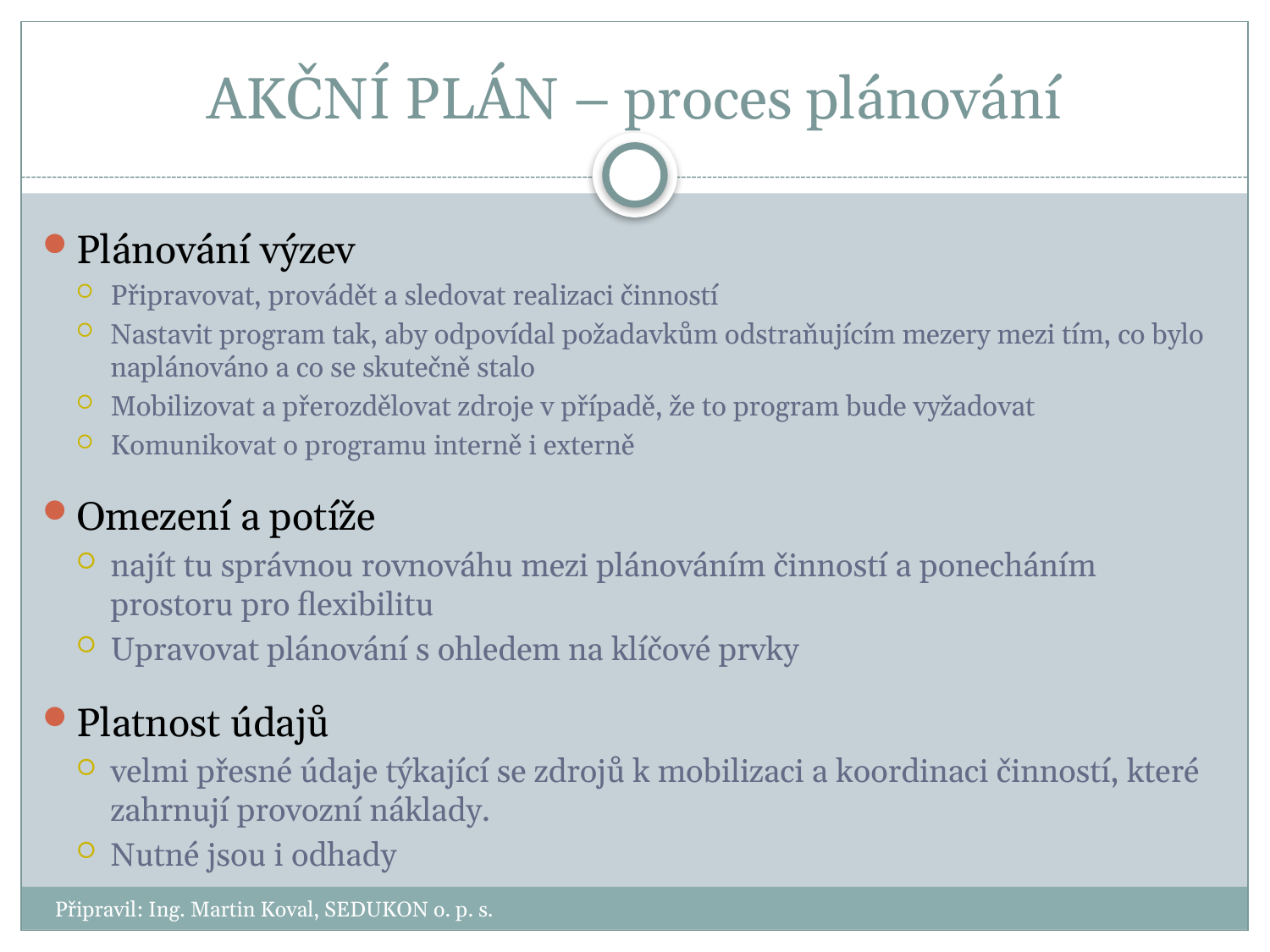

# AKČNÍ PLÁN – proces plánování
Plánování výzev
Připravovat, provádět a sledovat realizaci činností
Nastavit program tak, aby odpovídal požadavkům odstraňujícím mezery mezi tím, co bylo naplánováno a co se skutečně stalo
Mobilizovat a přerozdělovat zdroje v případě, že to program bude vyžadovat
Komunikovat o programu interně i externě

Omezení a potíže
najít tu správnou rovnováhu mezi plánováním činností a ponecháním prostoru pro flexibilitu
Upravovat plánování s ohledem na klíčové prvky

Platnost údajů
velmi přesné údaje týkající se zdrojů k mobilizaci a koordinaci činností, které zahrnují provozní náklady.
Nutné jsou i odhady

Připravil: Ing. Martin Koval, SEDUKON o. p. s.